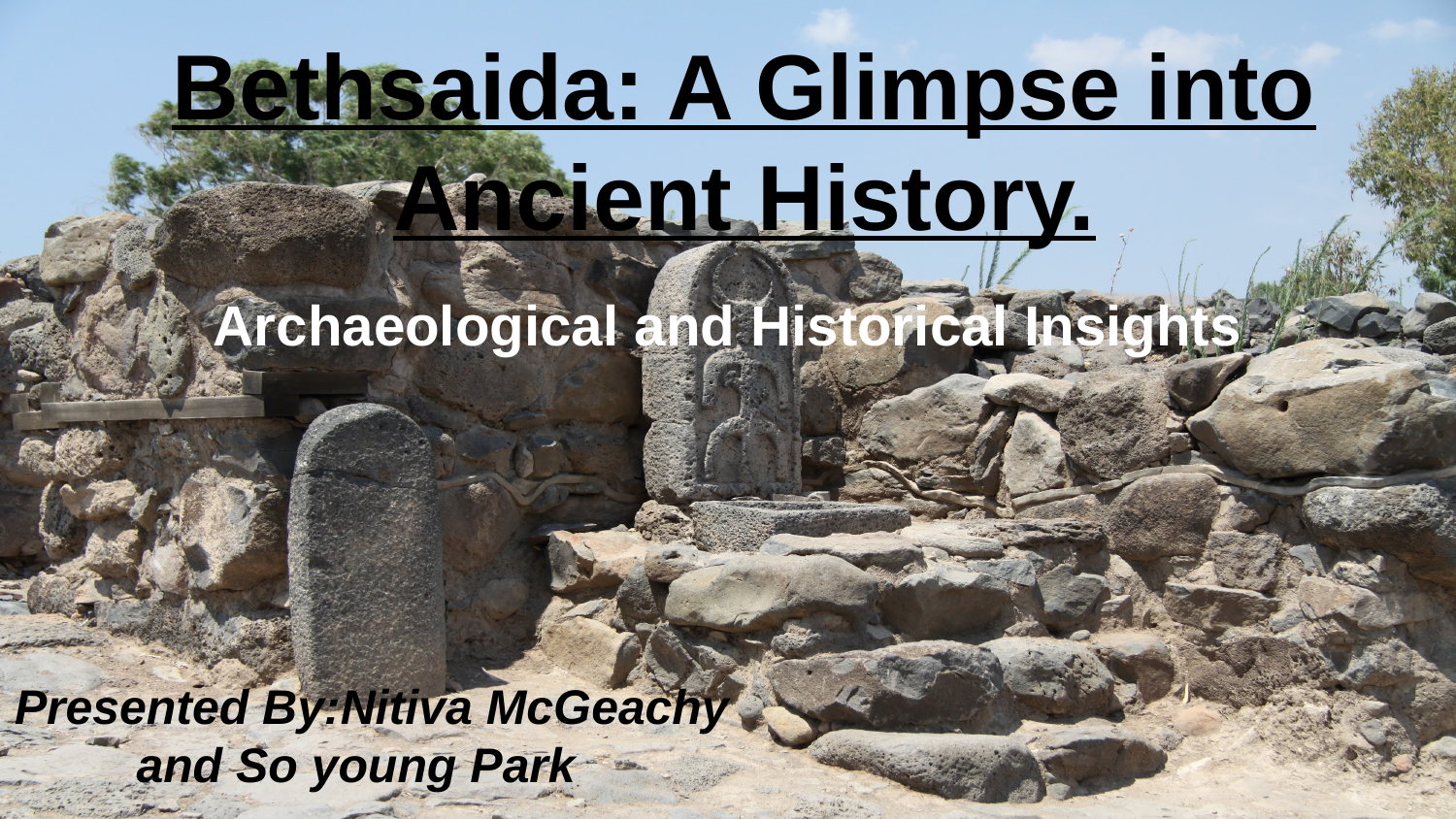

# Bethsaida: A Glimpse into Ancient History.
Archaeological and Historical Insights
Presented By:Nitiva McGeachy           and So young Park